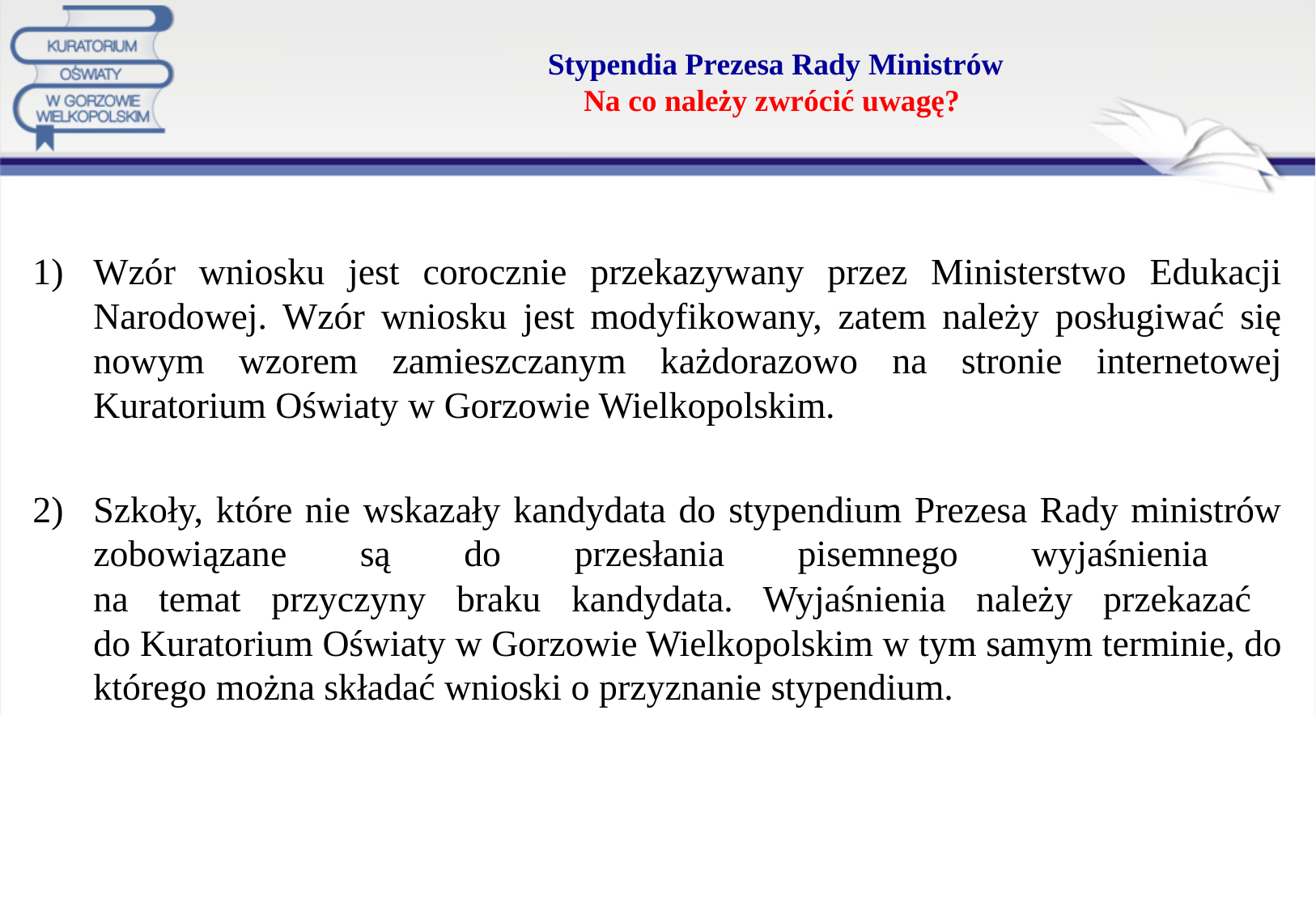

# Stypendia Prezesa Rady Ministrów Na co należy zwrócić uwagę?

Wzór wniosku jest corocznie przekazywany przez Ministerstwo Edukacji Narodowej. Wzór wniosku jest modyfikowany, zatem należy posługiwać się nowym wzorem zamieszczanym każdorazowo na stronie internetowej Kuratorium Oświaty w Gorzowie Wielkopolskim.

Szkoły, które nie wskazały kandydata do stypendium Prezesa Rady ministrów zobowiązane są do przesłania pisemnego wyjaśnienia
na temat przyczyny braku kandydata. Wyjaśnienia należy przekazać
do Kuratorium Oświaty w Gorzowie Wielkopolskim w tym samym terminie, do którego można składać wnioski o przyznanie stypendium.